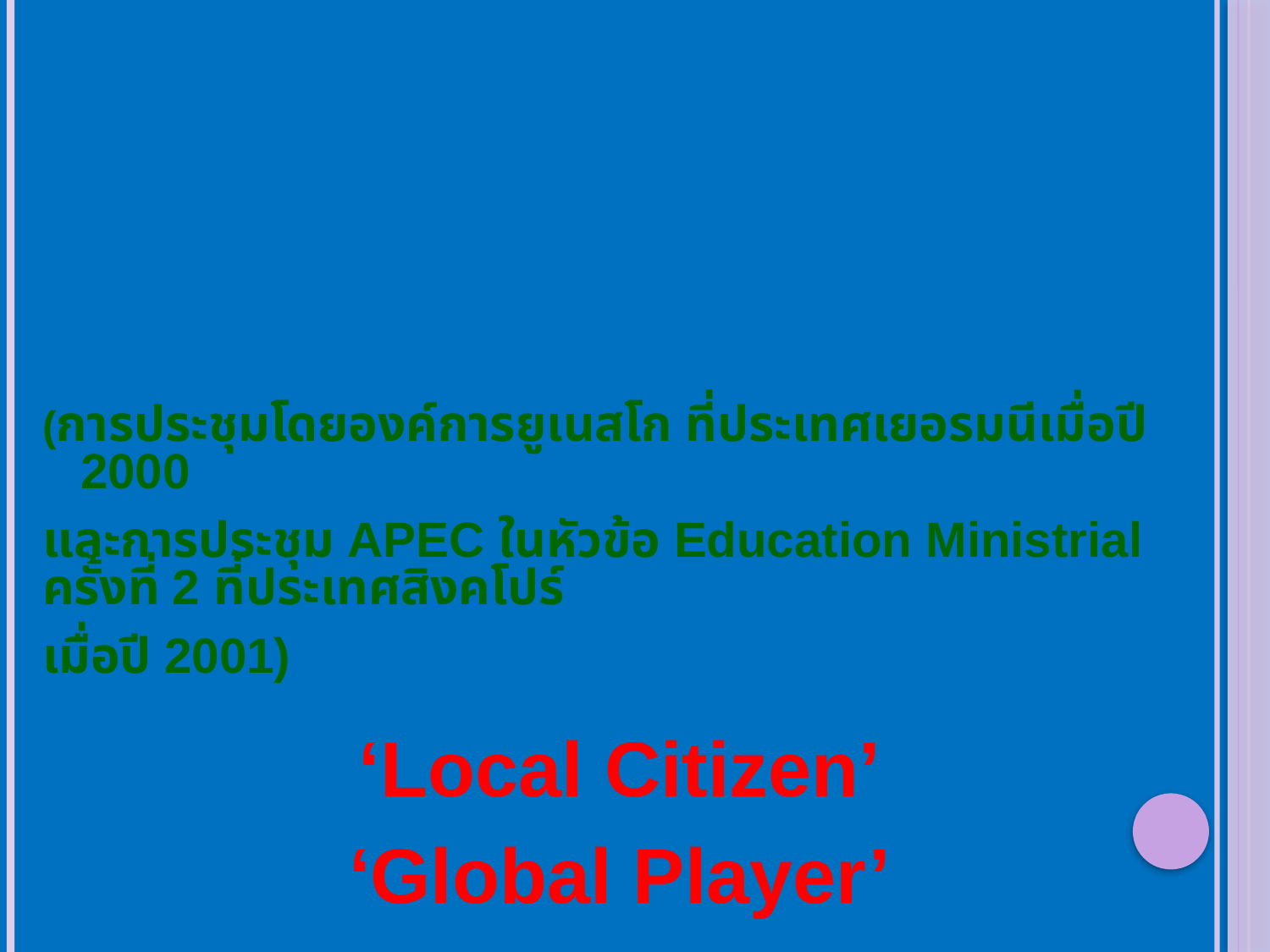

โลกาภิวัตน์ (Globalization)

‘Information-based society’

(การประชุมโดยองค์การยูเนสโก ที่ประเทศเยอรมนีเมื่อปี 2000
และการประชุม APEC ในหัวข้อ Education Ministrial ครั้งที่ 2 ที่ประเทศสิงคโปร์
เมื่อปี 2001)

‘Local Citizen’
‘Global Player’